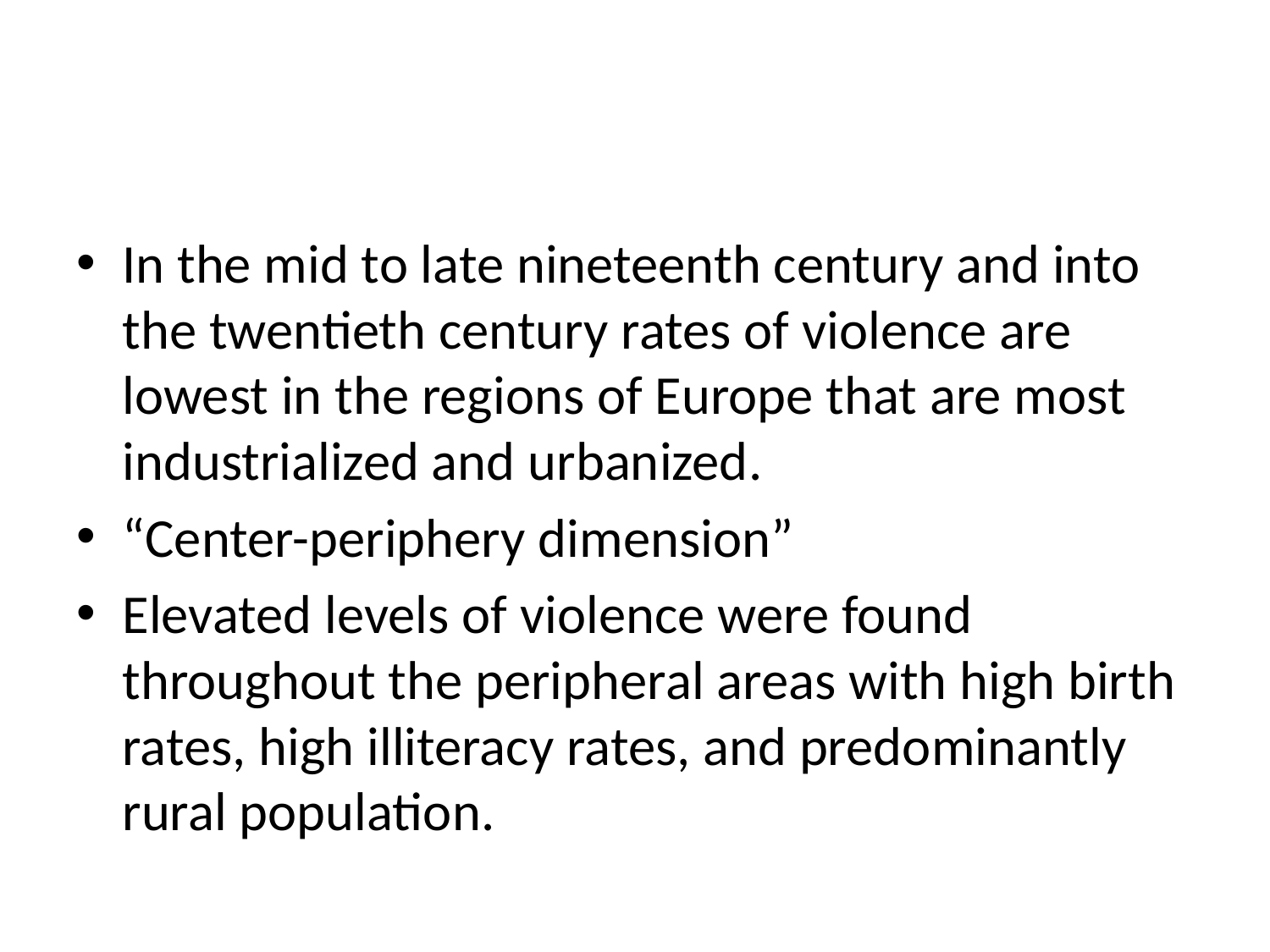

#
In the mid to late nineteenth century and into the twentieth century rates of violence are lowest in the regions of Europe that are most industrialized and urbanized.
“Center-periphery dimension”
Elevated levels of violence were found throughout the peripheral areas with high birth rates, high illiteracy rates, and predominantly rural population.